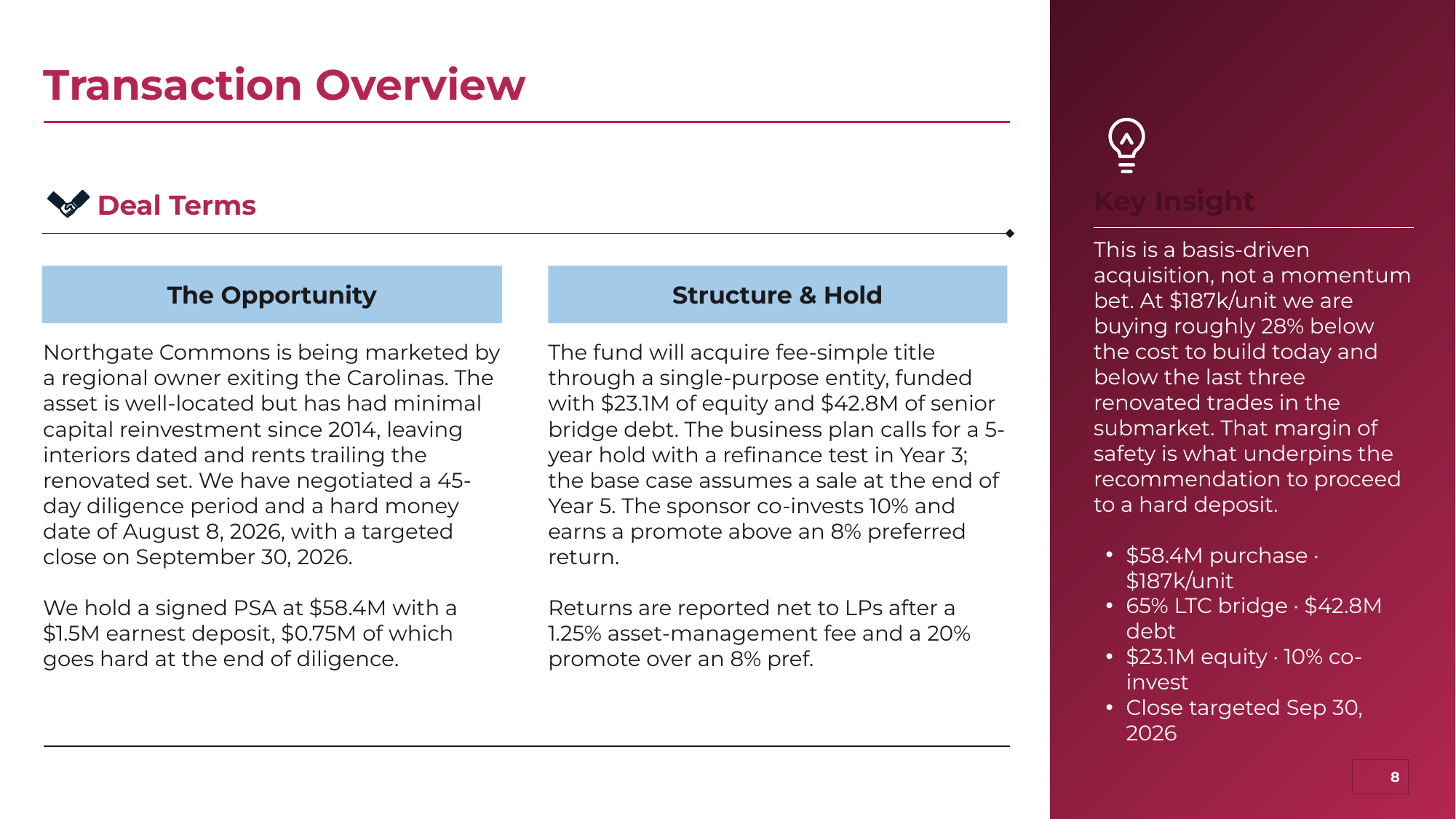

# Transaction Overview

Deal Terms
Key Insight
This is a basis-driven acquisition, not a momentum bet. At $187k/unit we are buying roughly 28% below the cost to build today and below the last three renovated trades in the submarket. That margin of safety is what underpins the recommendation to proceed to a hard deposit.

$58.4M purchase · $187k/unit
65% LTC bridge · $42.8M debt
$23.1M equity · 10% co-invest
Close targeted Sep 30, 2026

The Opportunity
Structure & Hold
Northgate Commons is being marketed by a regional owner exiting the Carolinas. The asset is well-located but has had minimal capital reinvestment since 2014, leaving interiors dated and rents trailing the renovated set. We have negotiated a 45-day diligence period and a hard money date of August 8, 2026, with a targeted close on September 30, 2026.

We hold a signed PSA at $58.4M with a $1.5M earnest deposit, $0.75M of which goes hard at the end of diligence.
The fund will acquire fee-simple title through a single-purpose entity, funded with $23.1M of equity and $42.8M of senior bridge debt. The business plan calls for a 5-year hold with a refinance test in Year 3; the base case assumes a sale at the end of Year 5. The sponsor co-invests 10% and earns a promote above an 8% preferred return.

Returns are reported net to LPs after a 1.25% asset-management fee and a 20% promote over an 8% pref.
8